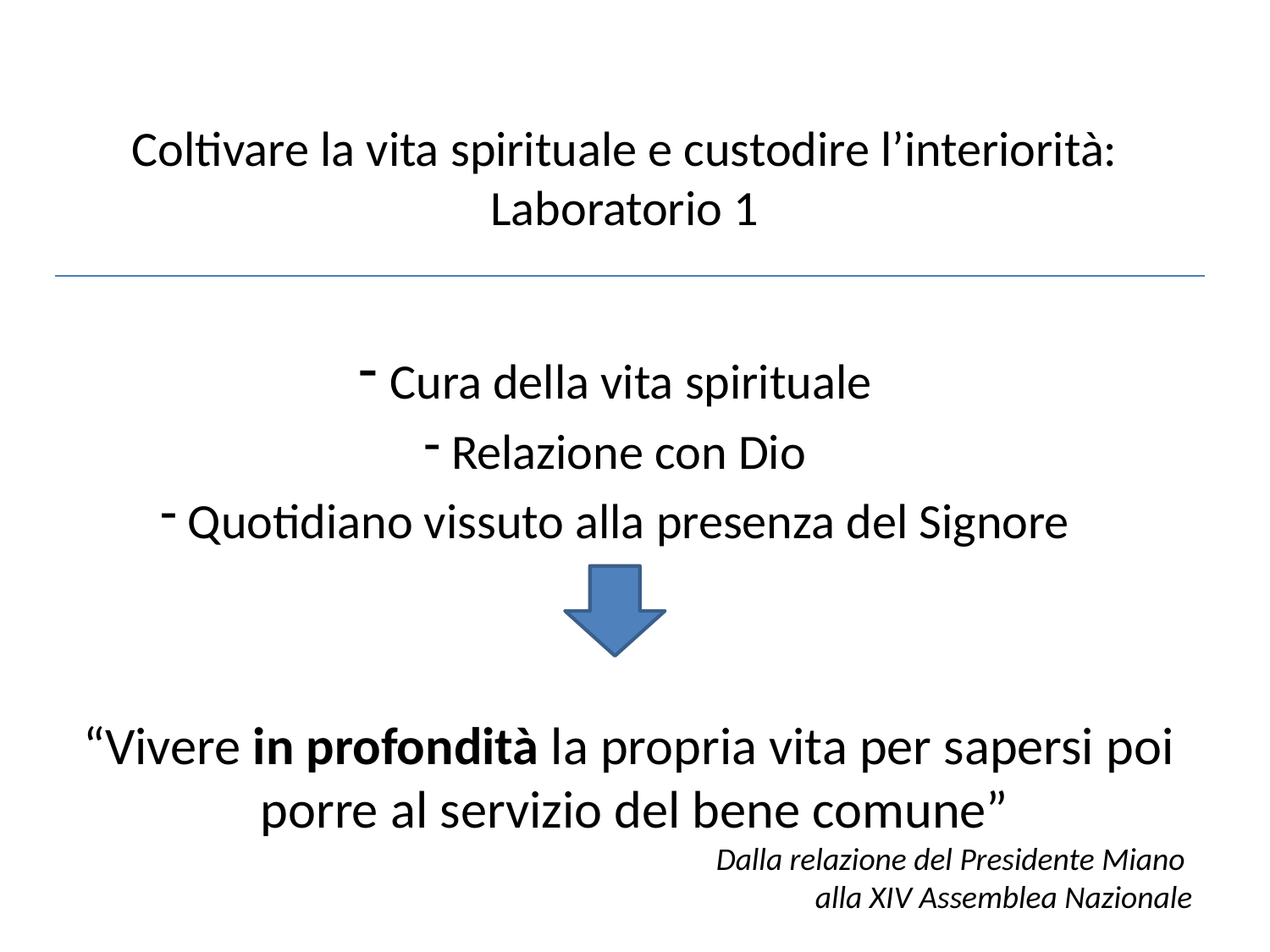

# Coltivare la vita spirituale e custodire l’interiorità: Laboratorio 1
 Cura della vita spirituale
 Relazione con Dio
 Quotidiano vissuto alla presenza del Signore

“Vivere in profondità la propria vita per sapersi poi
porre al servizio del bene comune”
Dalla relazione del Presidente Miano
alla XIV Assemblea Nazionale